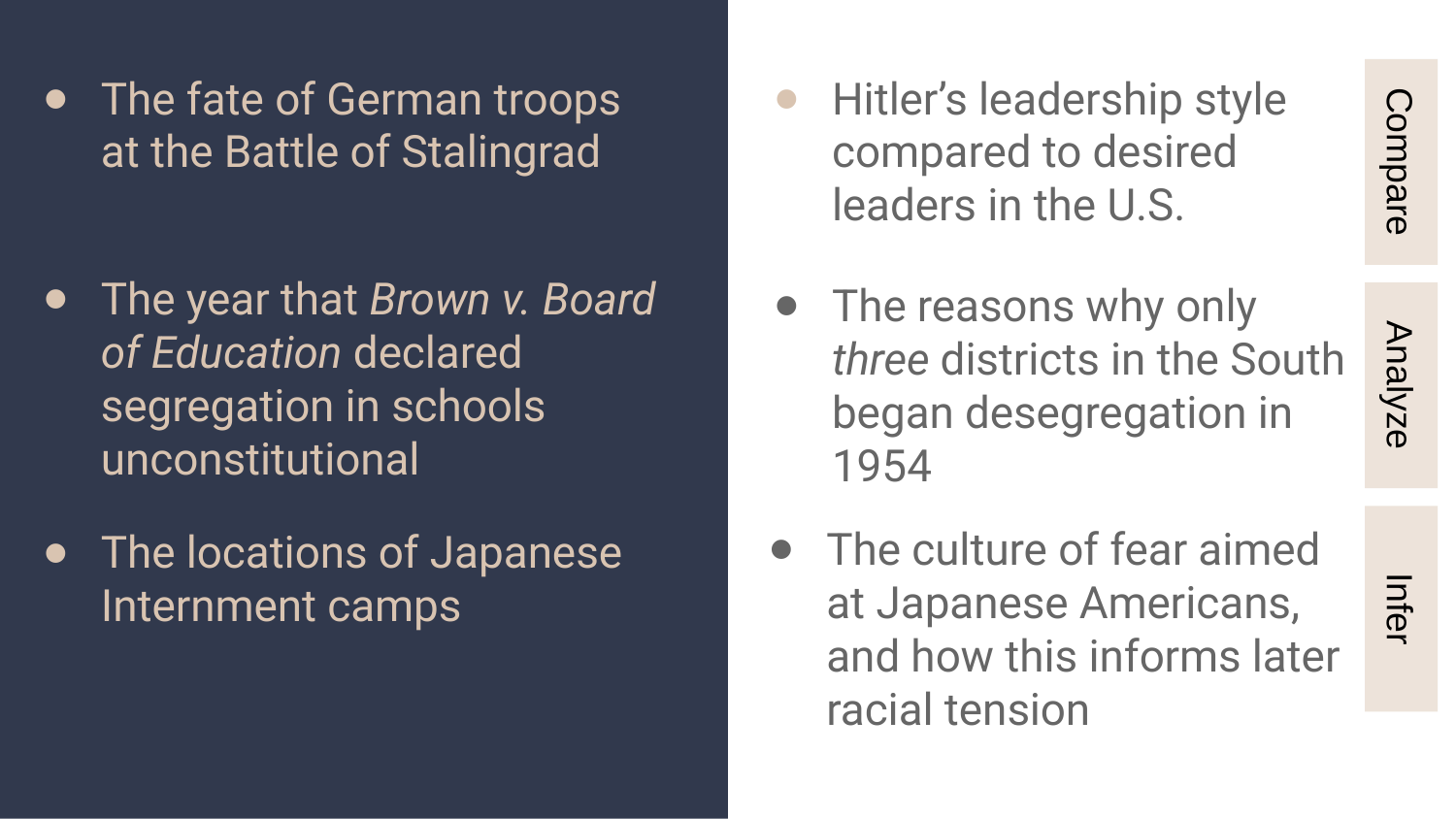

The fate of German troops at the Battle of Stalingrad

The year that Brown v. Board of Education declared segregation in schools unconstitutional
The locations of Japanese Internment camps
Hitler’s leadership style compared to desired leaders in the U.S.
Compare
The reasons why only three districts in the South began desegregation in 1954
Analyze
The culture of fear aimed at Japanese Americans, and how this informs later racial tension
Infer